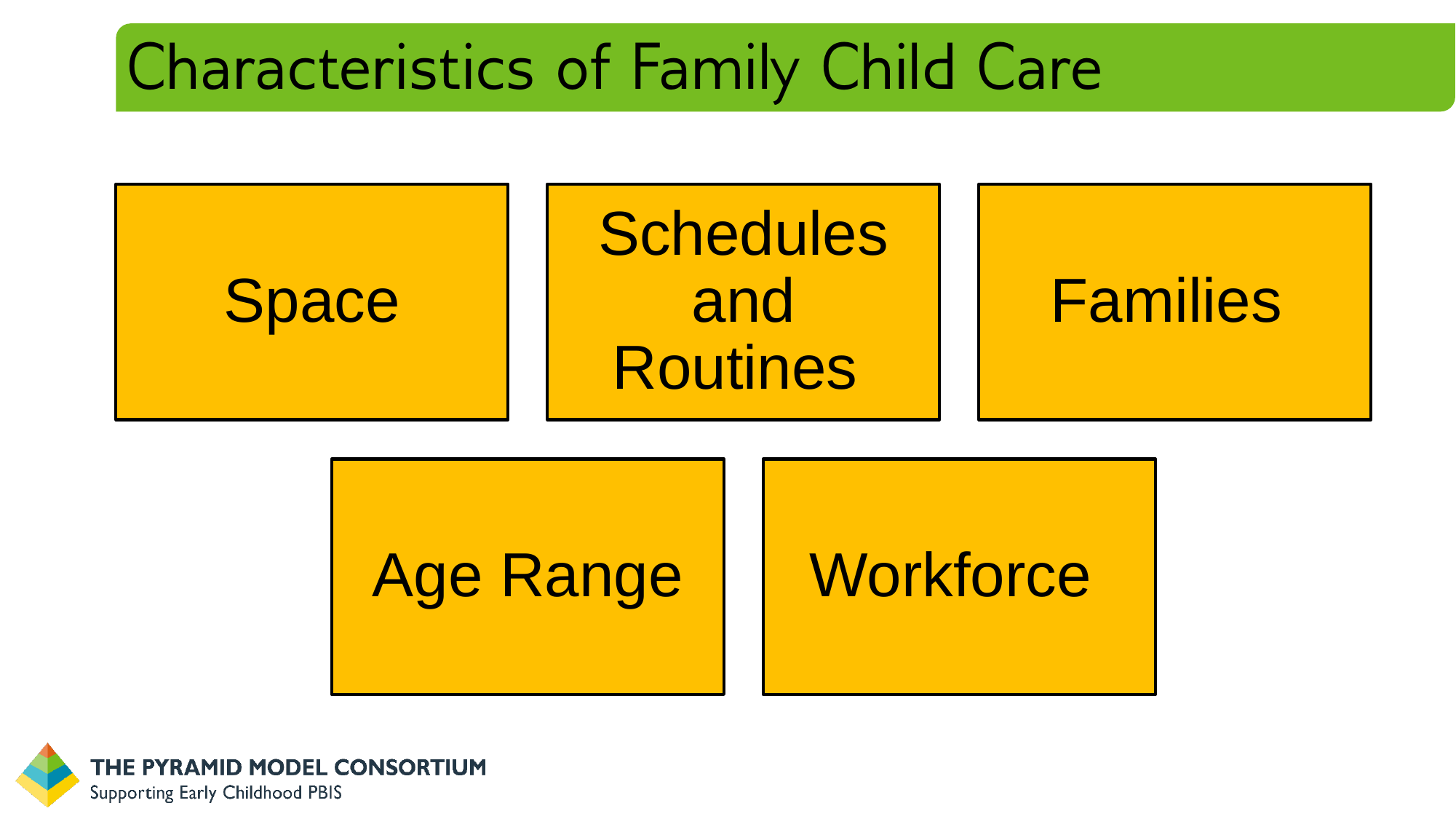

# Characteristics of Family Child Care

Space

Schedules and Routines

Families

Age Range

Workforce